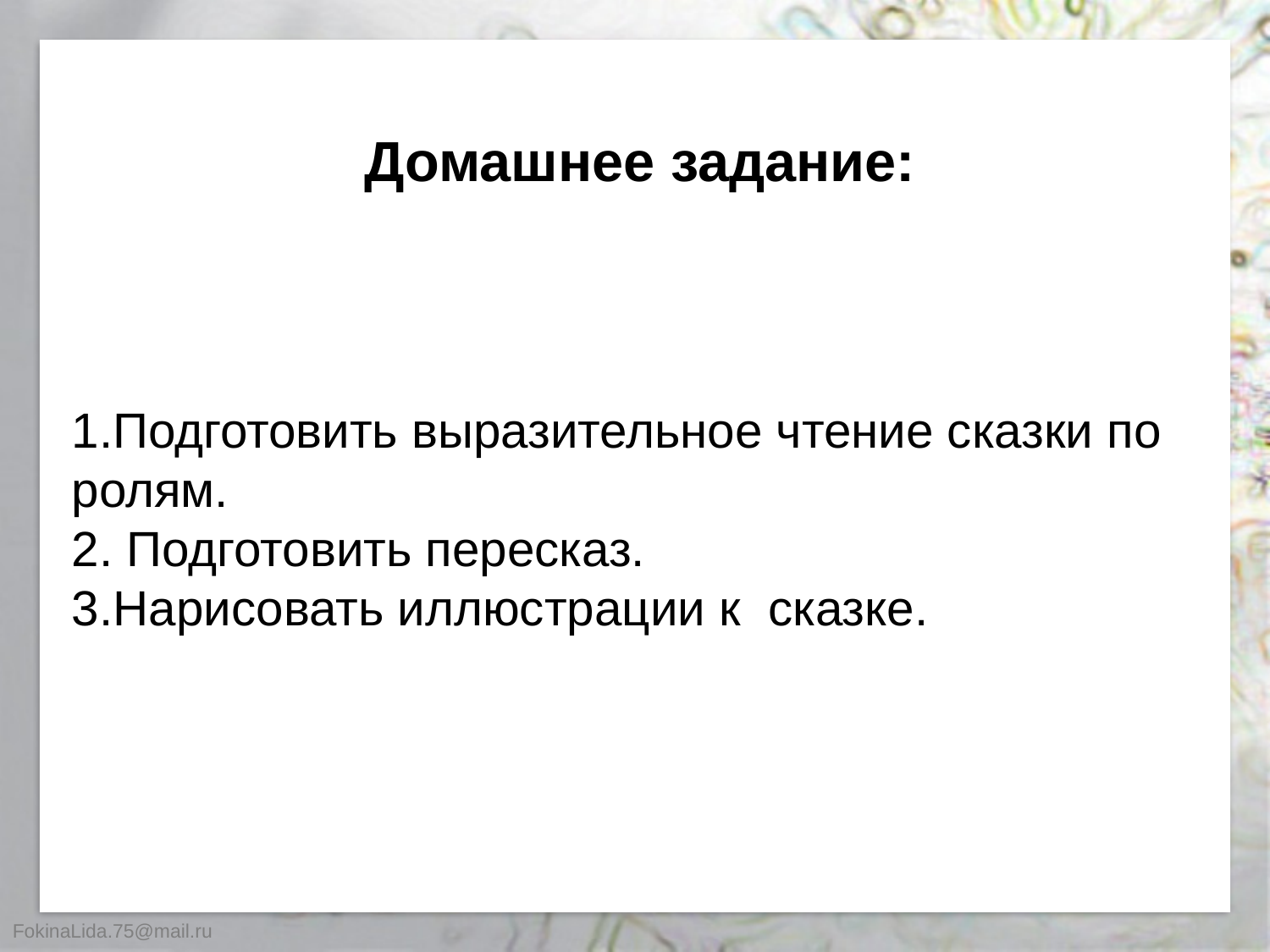

Домашнее задание:
1.Подготовить выразительное чтение сказки по ролям.
2. Подготовить пересказ.
3.Нарисовать иллюстрации к  сказке.